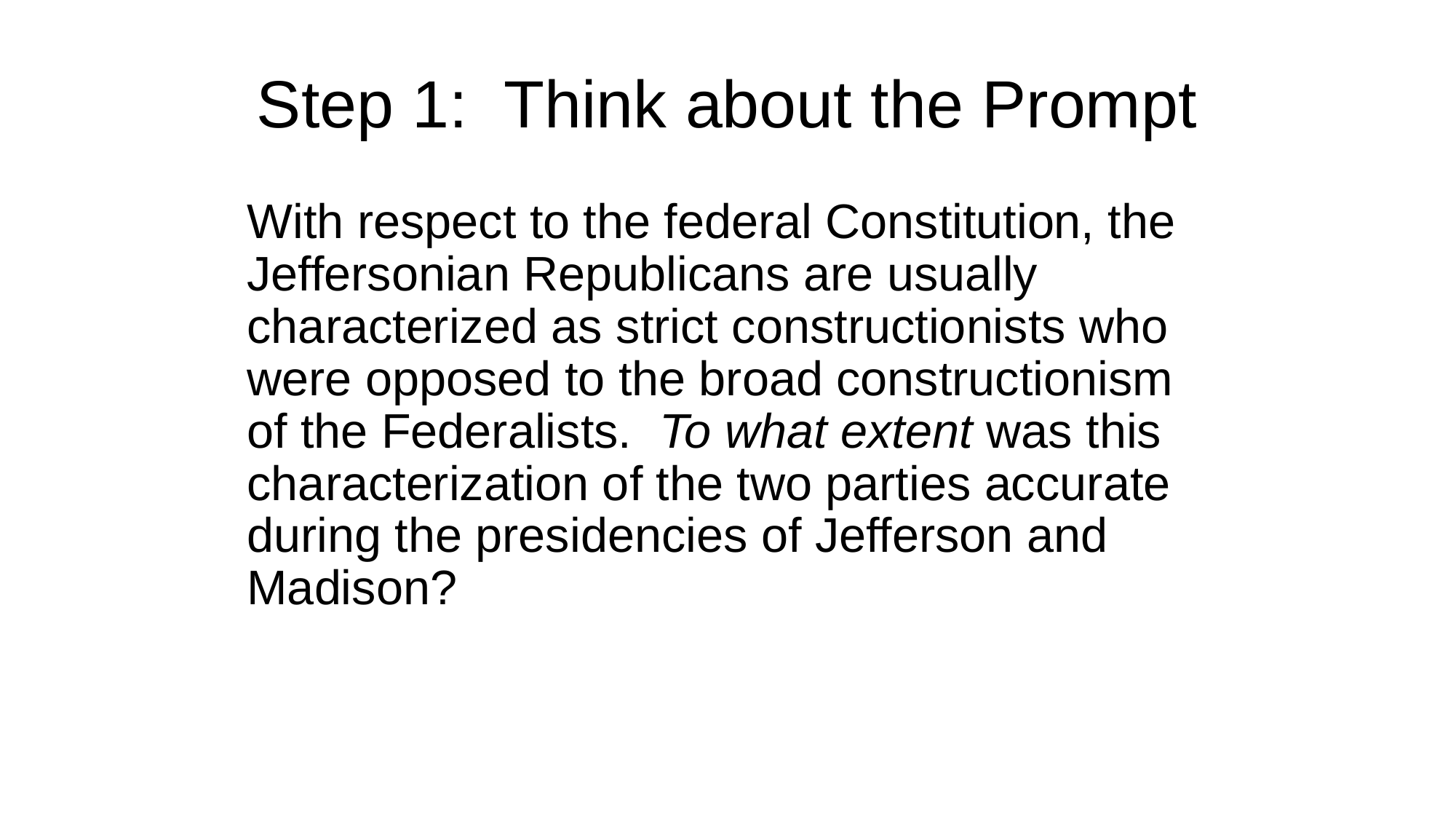

Step 1:  Think about the Prompt
With respect to the federal Constitution, the Jeffersonian Republicans are usually characterized as strict constructionists who were opposed to the broad constructionism of the Federalists.  To what extent was this characterization of the two parties accurate during the presidencies of Jefferson and Madison?